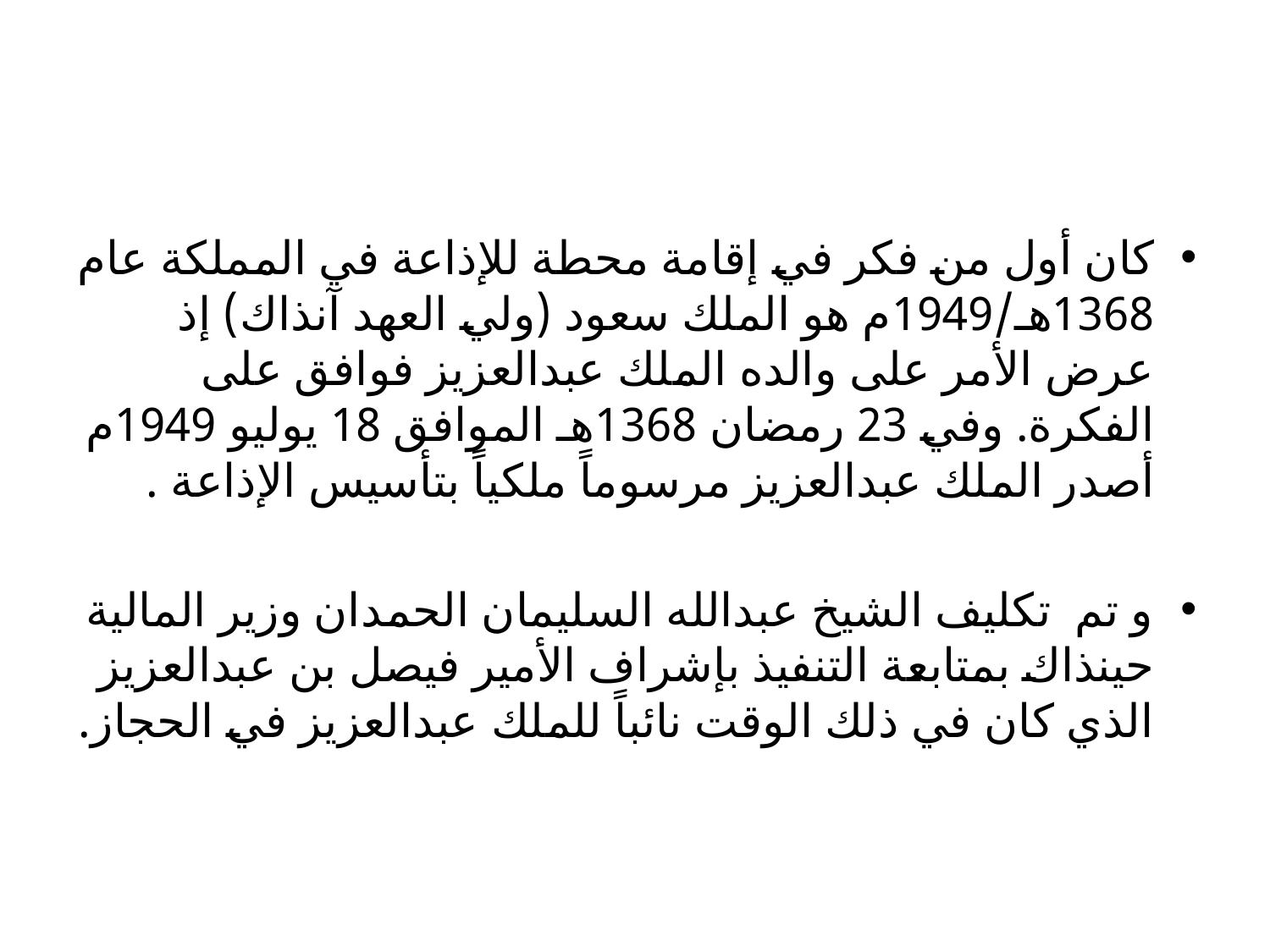

#
كان أول من فكر في إقامة محطة للإذاعة في المملكة عام 1368هـ/1949م هو الملك سعود (ولي العهد آنذاك) إذ عرض الأمر على والده الملك عبدالعزيز فوافق على الفكرة. وفي 23 رمضان 1368هـ الموافق 18 يوليو 1949م أصدر الملك عبدالعزيز مرسوماً ملكياً بتأسيس الإذاعة .

و تم  تكليف الشيخ عبدالله السليمان الحمدان وزير المالية حينذاك بمتابعة التنفيذ بإشراف الأمير فيصل بن عبدالعزيز الذي كان في ذلك الوقت نائباً للملك عبدالعزيز في الحجاز.